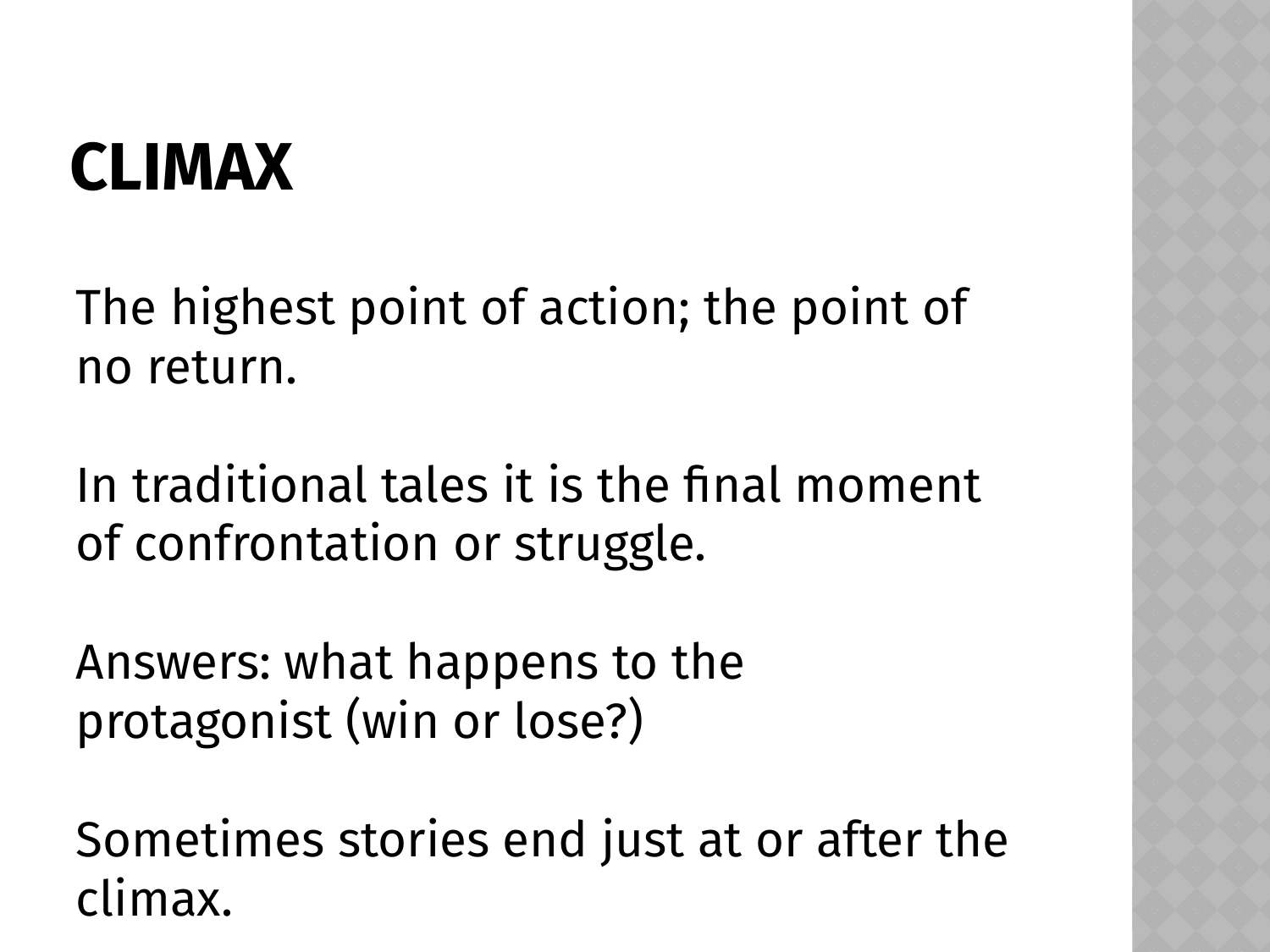

# climax

The highest point of action; the point of no return.

In traditional tales it is the final moment of confrontation or struggle.

Answers: what happens to the protagonist (win or lose?)

Sometimes stories end just at or after the climax.